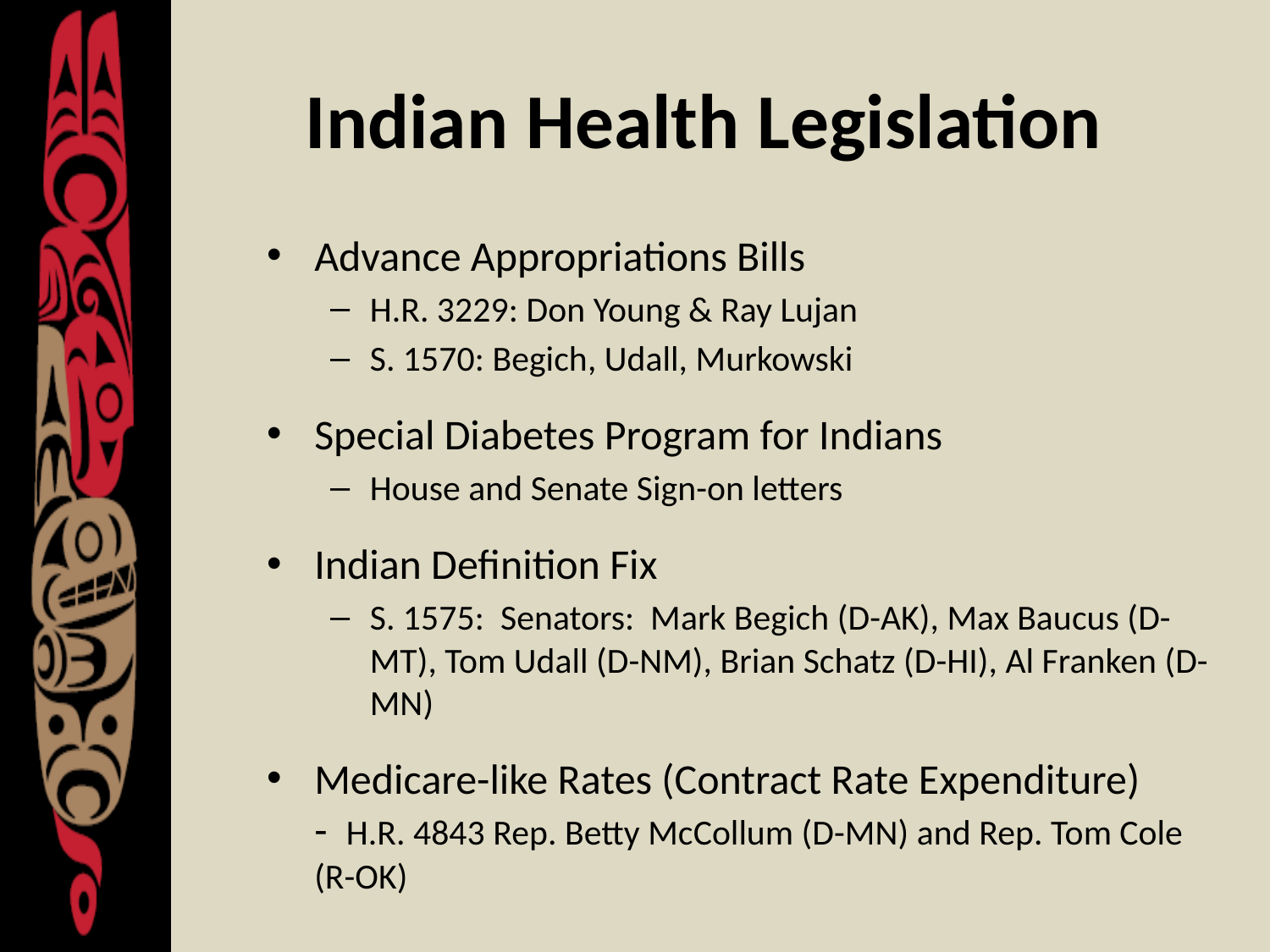

# Indian Health Legislation
Advance Appropriations Bills
H.R. 3229: Don Young & Ray Lujan
S. 1570: Begich, Udall, Murkowski
Special Diabetes Program for Indians
House and Senate Sign-on letters
Indian Definition Fix
S. 1575:  Senators:  Mark Begich (D-AK), Max Baucus (D-MT), Tom Udall (D-NM), Brian Schatz (D-HI), Al Franken (D-MN)
Medicare-like Rates (Contract Rate Expenditure)
-  H.R. 4843 Rep. Betty McCollum (D-MN) and Rep. Tom Cole (R-OK)